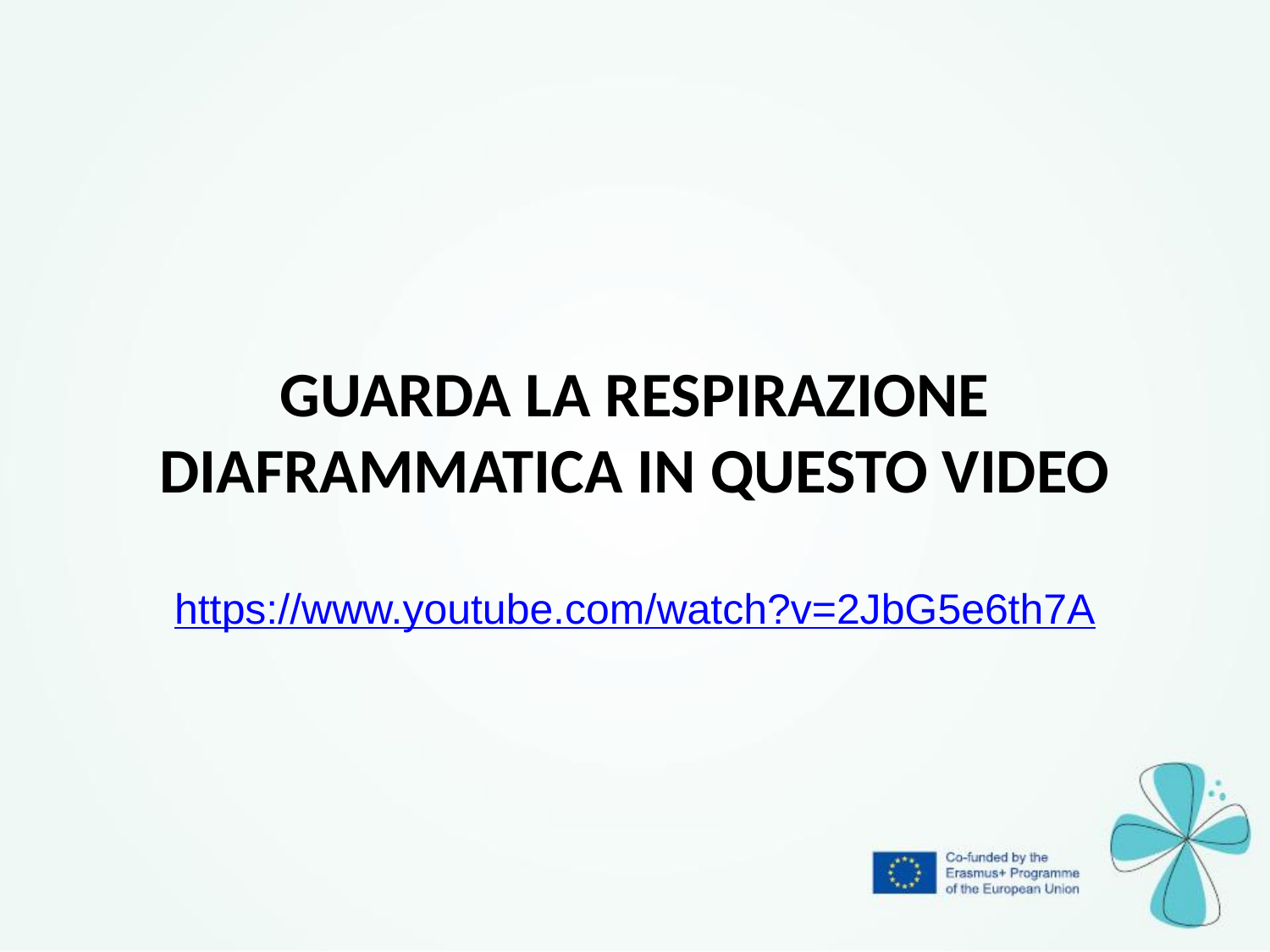

GUARDA LA RESPIRAZIONE DIAFRAMMATICA IN QUESTO VIDEO

https://www.youtube.com/watch?v=2JbG5e6th7A